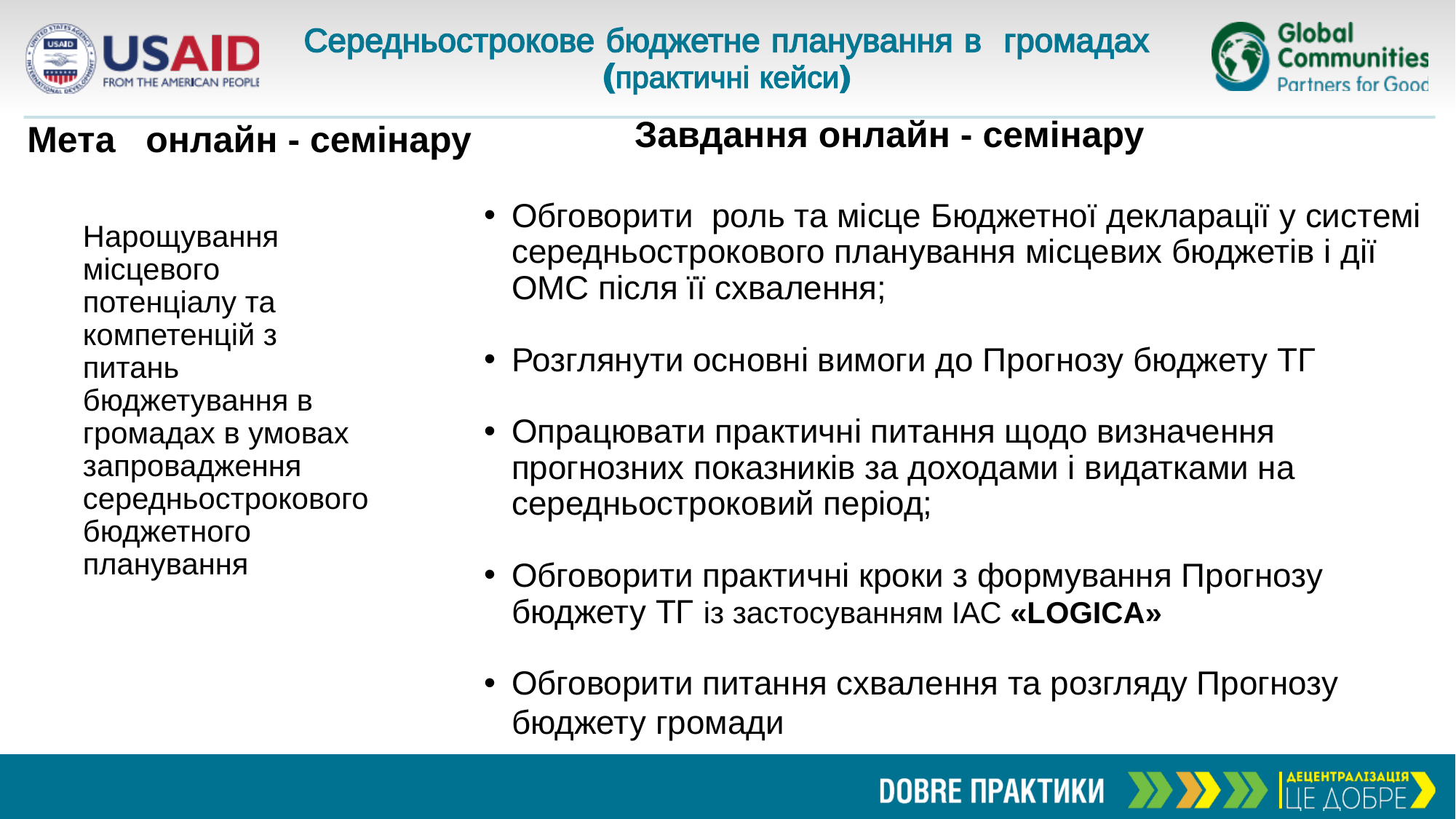

# Середньострокове бюджетне планування в  громадах (практичні кейси)
Мета   онлайн - семінару
Завдання онлайн - семінару

Обговорити  роль та місце Бюджетної декларації у системі середньострокового планування місцевих бюджетів і дії ОМС після її схвалення;

Розглянути основні вимоги до Прогнозу бюджету ТГ

Опрацювати практичні питання щодо визначення  прогнозних показників за доходами і видатками на середньостроковий період;

Обговорити практичні кроки з формування Прогнозу бюджету ТГ із застосуванням ІАС «LOGICA»

Обговорити питання схвалення та розгляду Прогнозу бюджету громади

Нарощування місцевого потенціалу та компетенцій з питань бюджетування в громадах в умовах запровадження середньострокового бюджетного планування